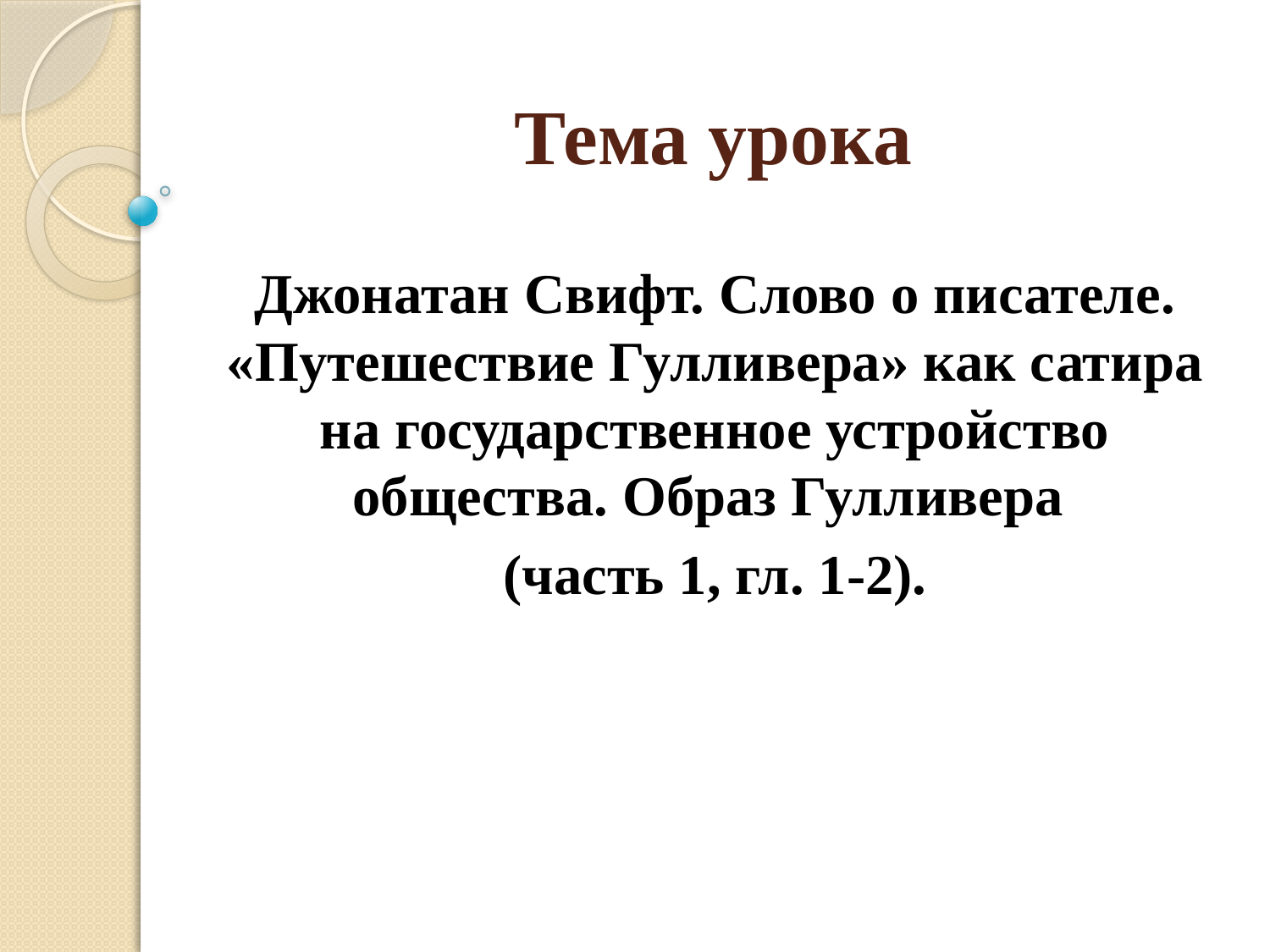

# Тема урока
Джонатан Свифт. Слово о писателе. «Путешествие Гулливера» как сатира на государственное устройство общества. Образ Гулливера
(часть 1, гл. 1-2).